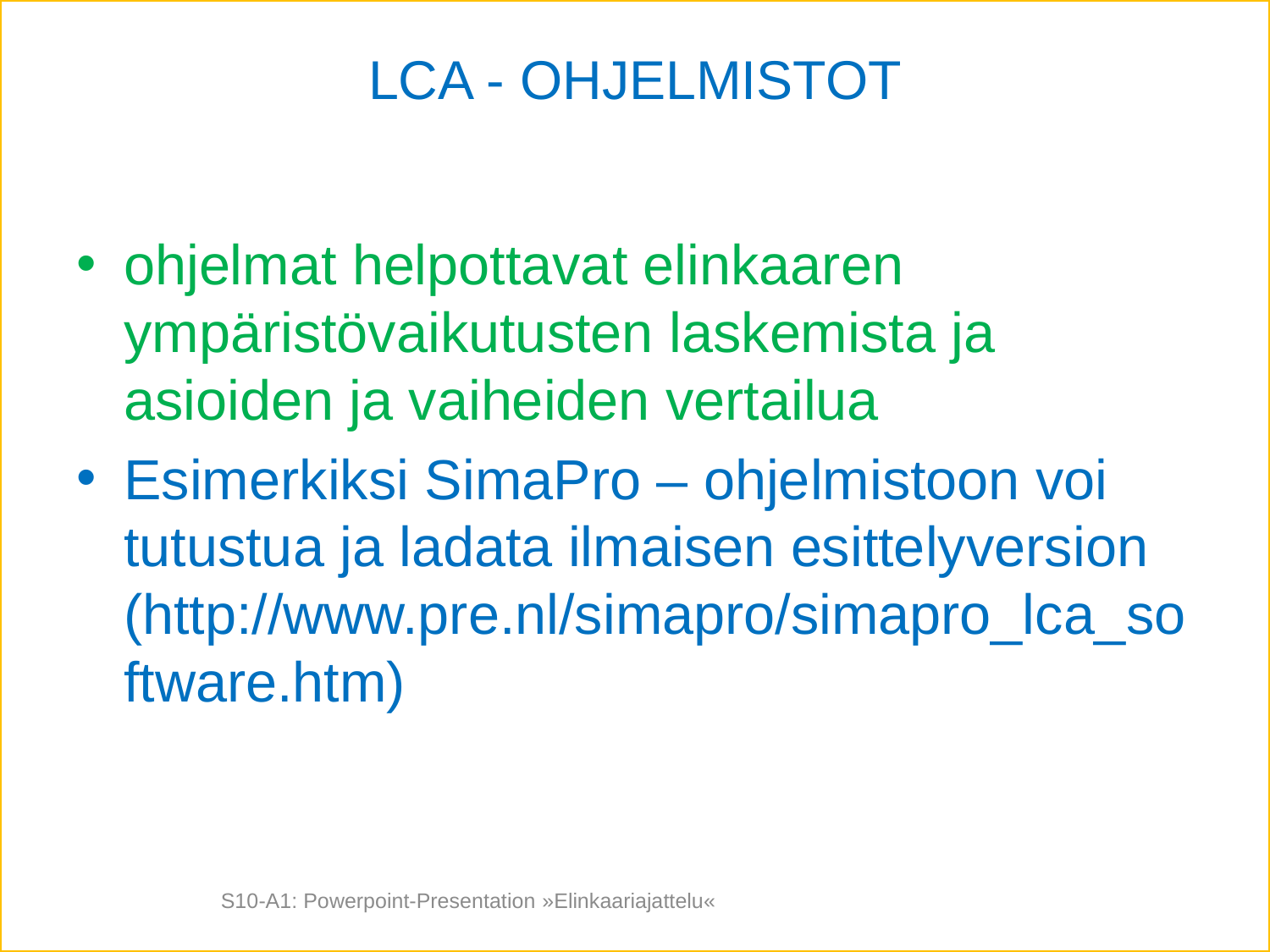

# LCA - OHJELMISTOT
ohjelmat helpottavat elinkaaren ympäristövaikutusten laskemista ja asioiden ja vaiheiden vertailua
Esimerkiksi SimaPro – ohjelmistoon voi tutustua ja ladata ilmaisen esittelyversion (http://www.pre.nl/simapro/simapro_lca_software.htm)
S10-A1: Powerpoint-Presentation »Elinkaariajattelu«